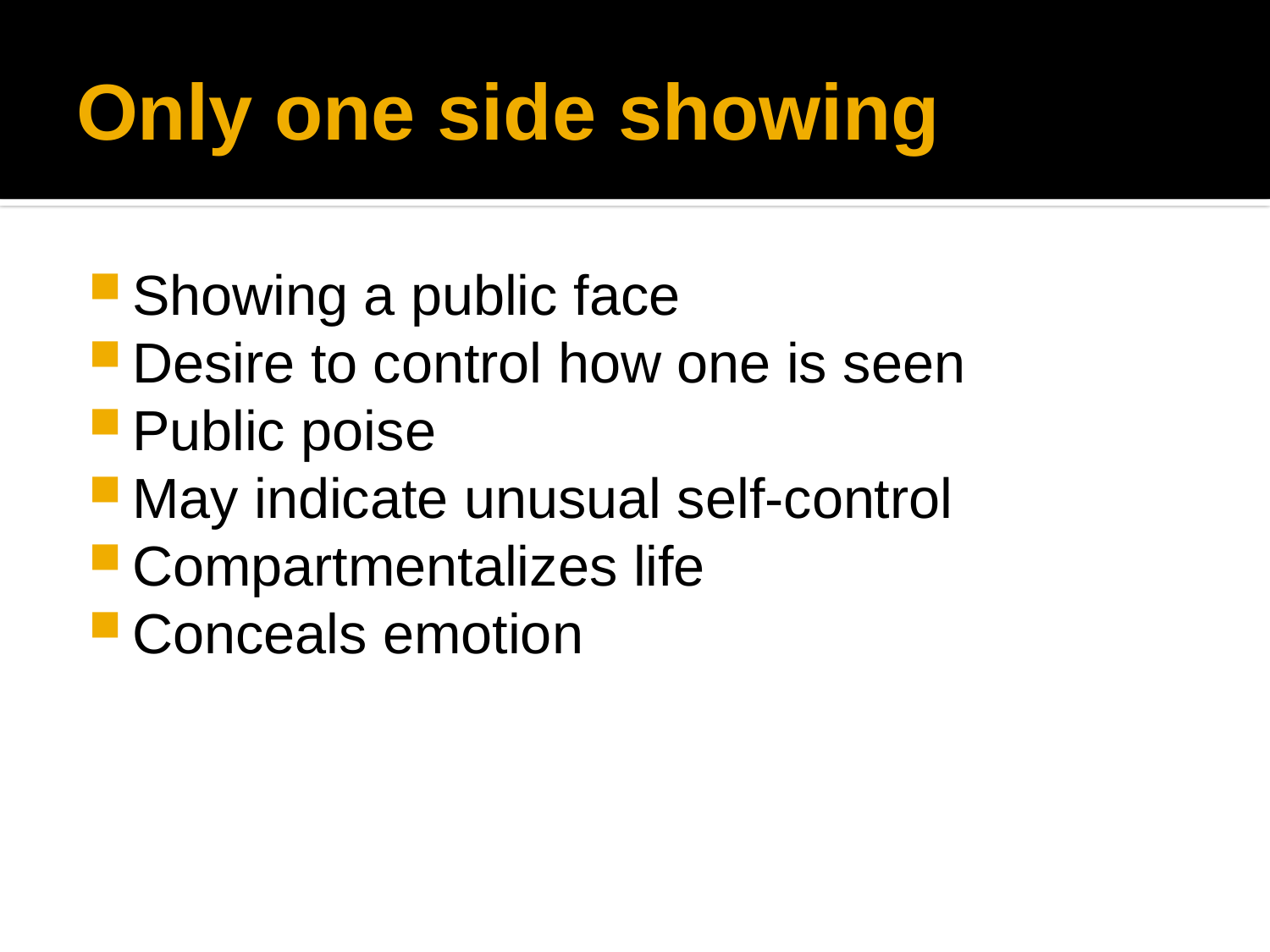

# Only one side showing
Showing a public face
Desire to control how one is seen
Public poise
May indicate unusual self-control
Compartmentalizes life
Conceals emotion